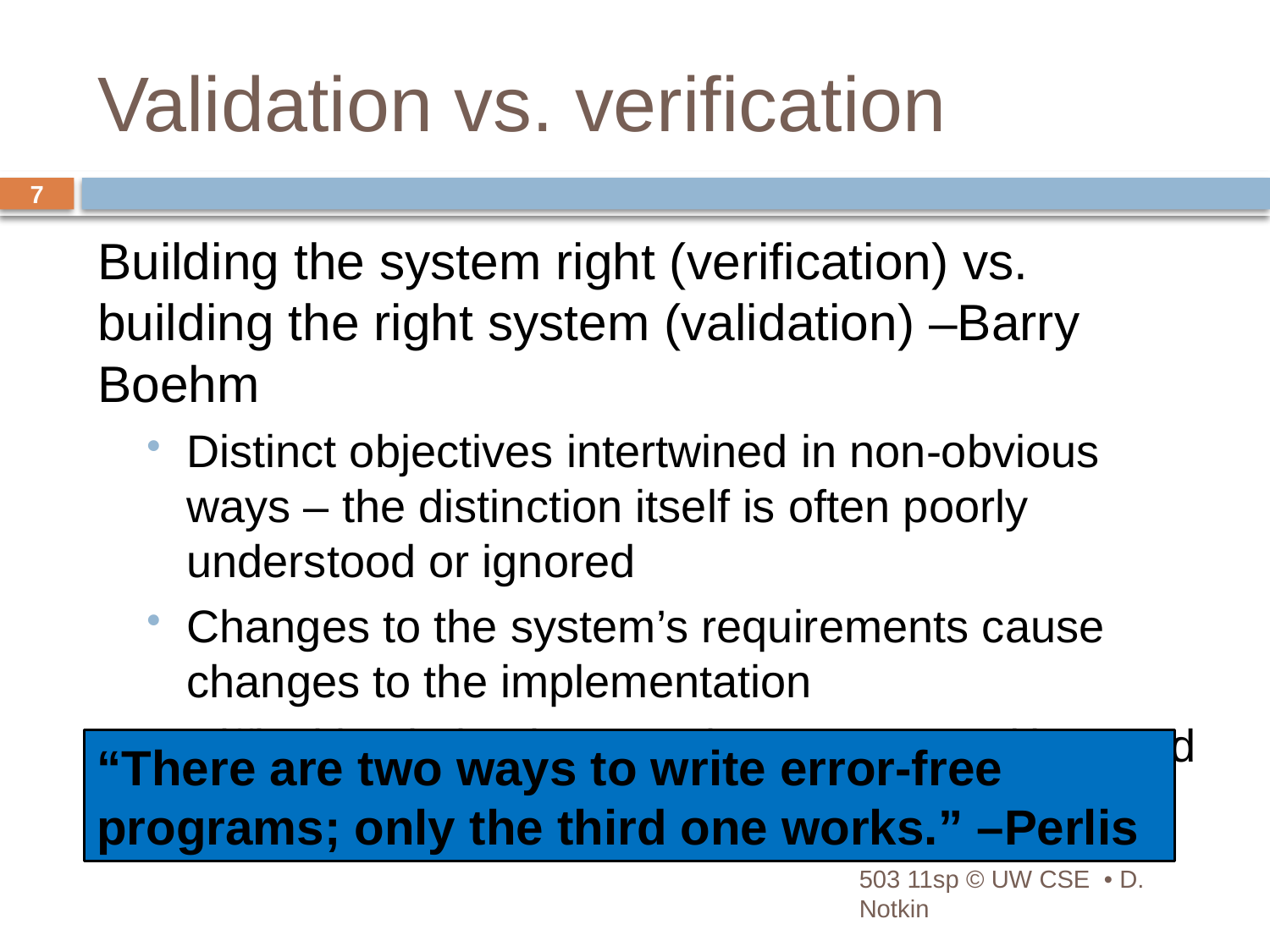

# Validation vs. verification
7
Building the system right (verification) vs. building the right system (validation) –Barry Boehm
Distinct objectives intertwined in non-obvious ways – the distinction itself is often poorly understood or ignored
Changes to the system’s requirements cause changes to the implementation
Difficulties in implementation can cause (the need for) changes to the requirements

“There are two ways to write error-free programs; only the third one works.” –Perlis
503 11sp © UW CSE  • D. Notkin